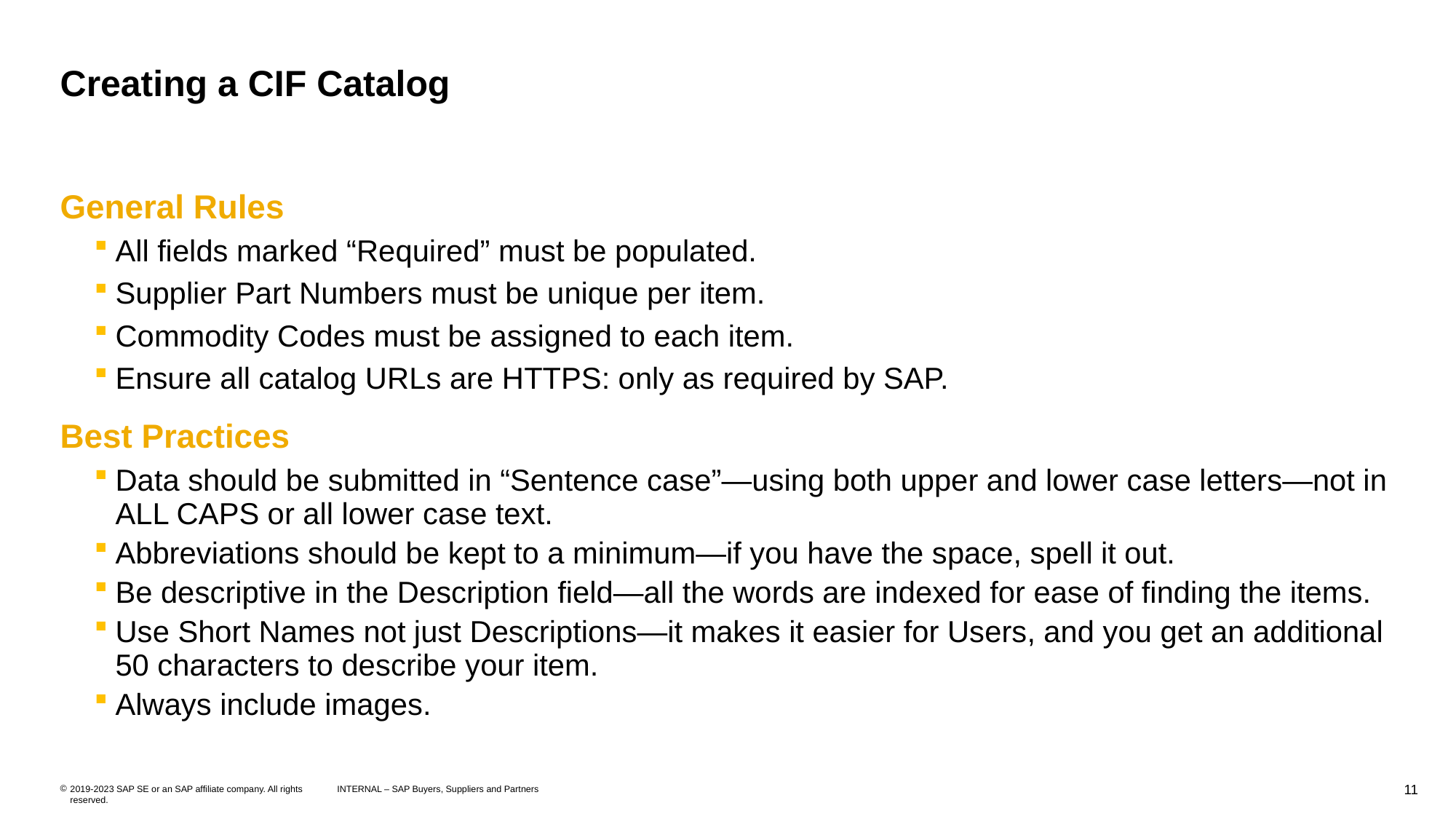

# Creating a CIF Catalog
General Rules
All fields marked “Required” must be populated.
Supplier Part Numbers must be unique per item.
Commodity Codes must be assigned to each item.
Ensure all catalog URLs are HTTPS: only as required by SAP.
Best Practices
Data should be submitted in “Sentence case”—using both upper and lower case letters—not in ALL CAPS or all lower case text.
Abbreviations should be kept to a minimum—if you have the space, spell it out.
Be descriptive in the Description field—all the words are indexed for ease of finding the items.
Use Short Names not just Descriptions—it makes it easier for Users, and you get an additional 50 characters to describe your item.
Always include images.